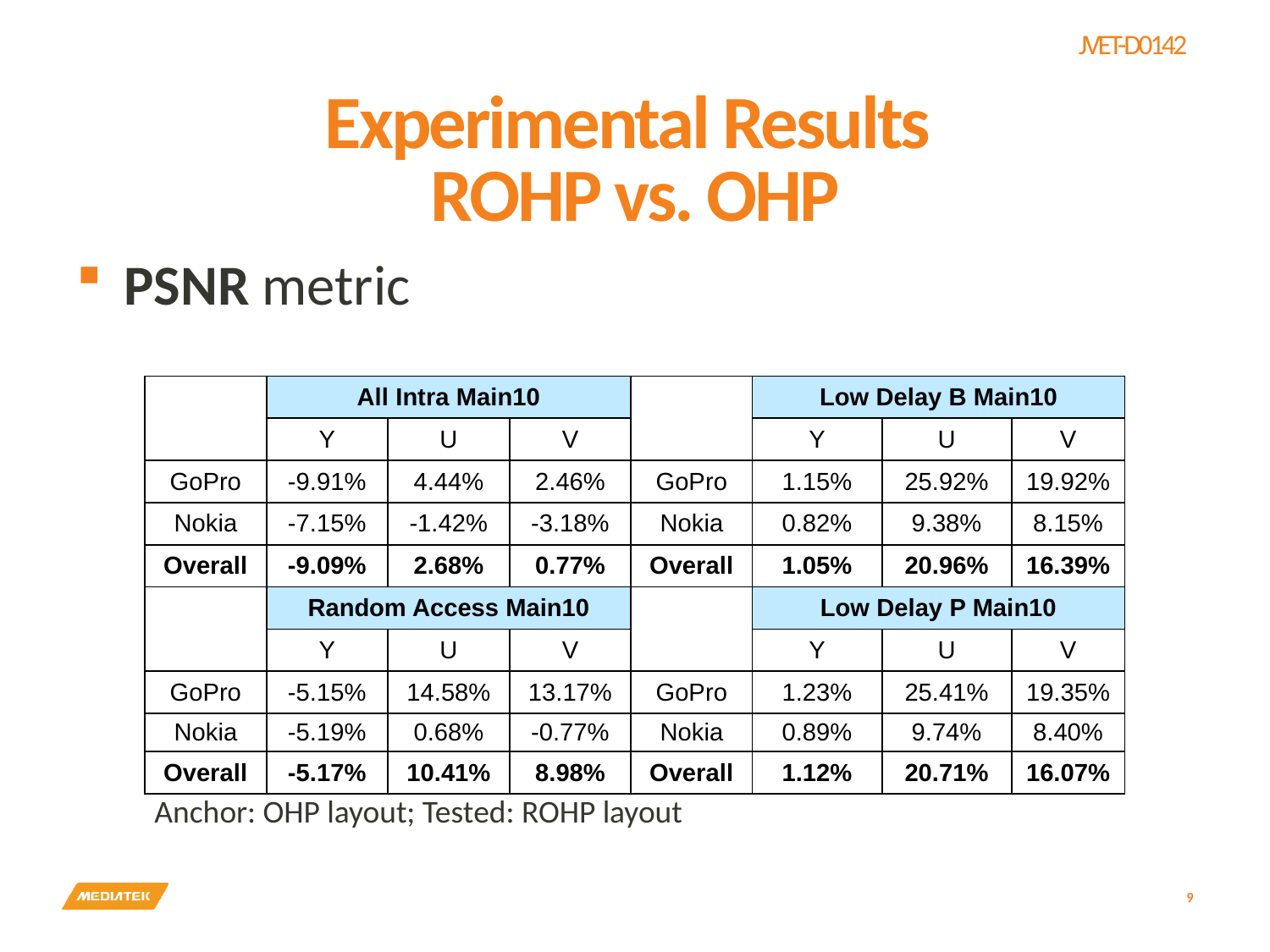

# Experimental Results ROHP vs. OHP
PSNR metric

|  | All Intra Main10 |  |  |  | Low Delay B Main10 |  |  |
| --- | --- | --- | --- | --- | --- | --- | --- |
|  | Y | U | V |  | Y | U | V |
| GoPro | -9.91% | 4.44% | 2.46% | GoPro | 1.15% | 25.92% | 19.92% |
| Nokia | -7.15% | -1.42% | -3.18% | Nokia | 0.82% | 9.38% | 8.15% |
| Overall | -9.09% | 2.68% | 0.77% | Overall | 1.05% | 20.96% | 16.39% |
|  | Random Access Main10 |  |  |  | Low Delay P Main10 |  |  |
|  | Y | U | V |  | Y | U | V |
| GoPro | -5.15% | 14.58% | 13.17% | GoPro | 1.23% | 25.41% | 19.35% |
| Nokia | -5.19% | 0.68% | -0.77% | Nokia | 0.89% | 9.74% | 8.40% |
| Overall | -5.17% | 10.41% | 8.98% | Overall | 1.12% | 20.71% | 16.07% |
| Anchor: OHP layout; Tested: ROHP layout |  |  |  |  |  |  |  |
9